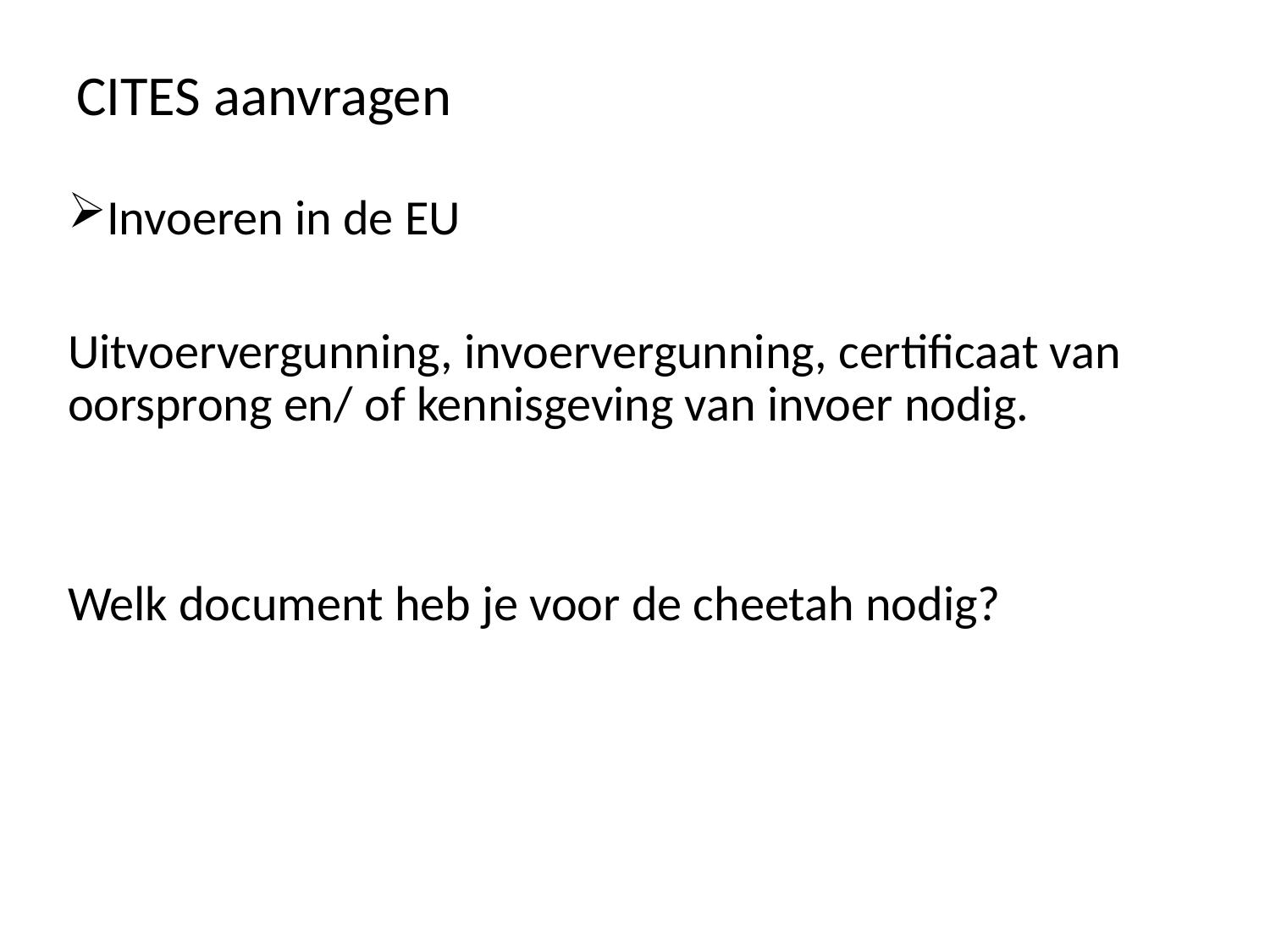

# CITES aanvragen
Invoeren in de EU

Uitvoervergunning, invoervergunning, certificaat van oorsprong en/ of kennisgeving van invoer nodig.

Welk document heb je voor de cheetah nodig?